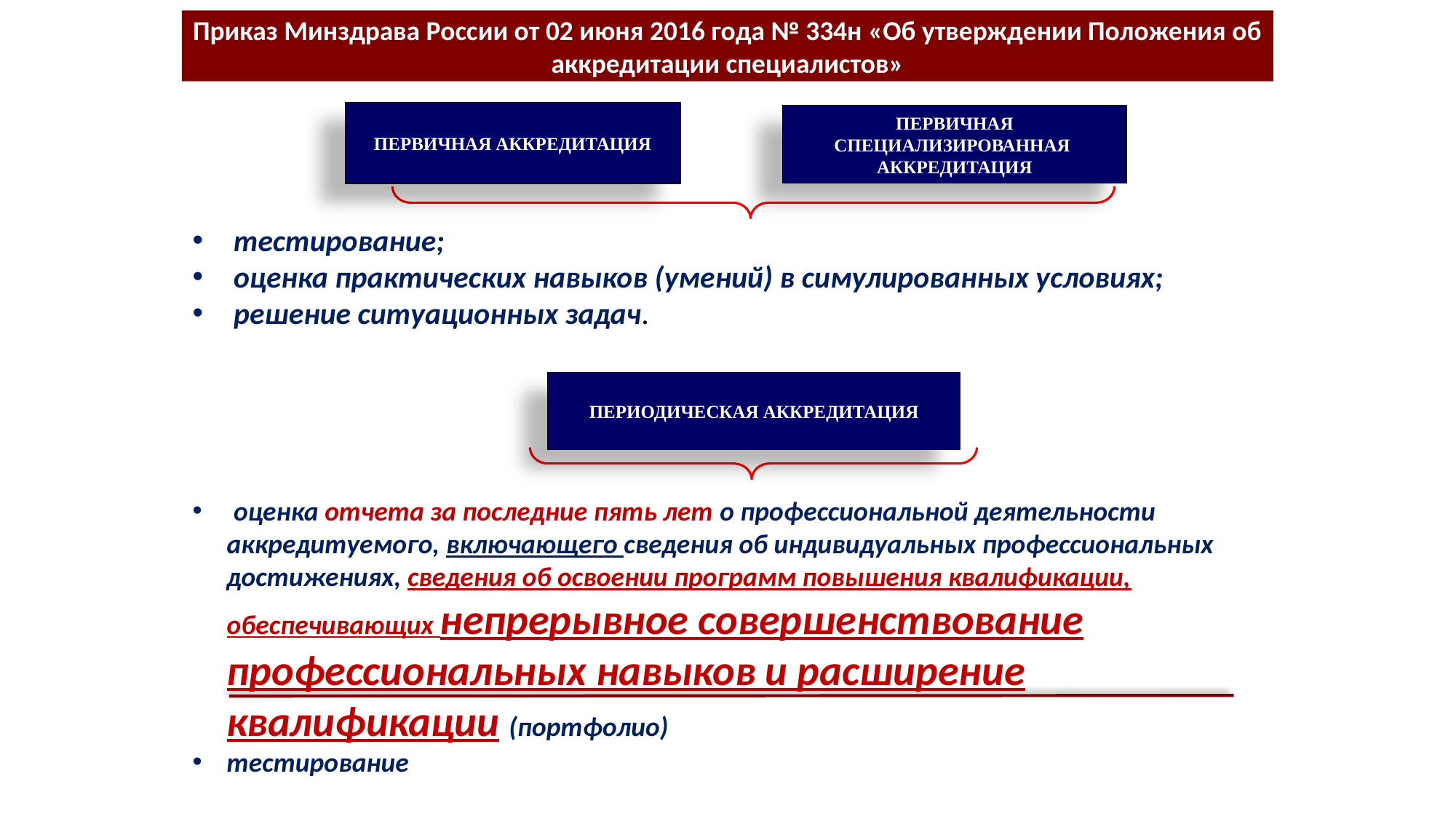

Приказ Минздрава России от 02 июня 2016 года № 334н «Об утверждении Положения об аккредитации специалистов»

ПЕРВИЧНАЯ АККРЕДИТАЦИЯ
ПЕРВИЧНАЯ
СПЕЦИАЛИЗИРОВАННАЯ  АККРЕДИТАЦИЯ
тестирование;
оценка практических навыков (умений) в симулированных условиях;
решение ситуационных задач.

ПЕРИОДИЧЕСКАЯ АККРЕДИТАЦИЯ
 оценка отчета за последние пять лет о профессиональной деятельности аккредитуемого, включающего сведения об индивидуальных профессиональных достижениях, сведения об освоении программ повышения квалификации, обеспечивающих непрерывное совершенствование профессиональных навыков и расширение квалификации (портфолио)
тестирование